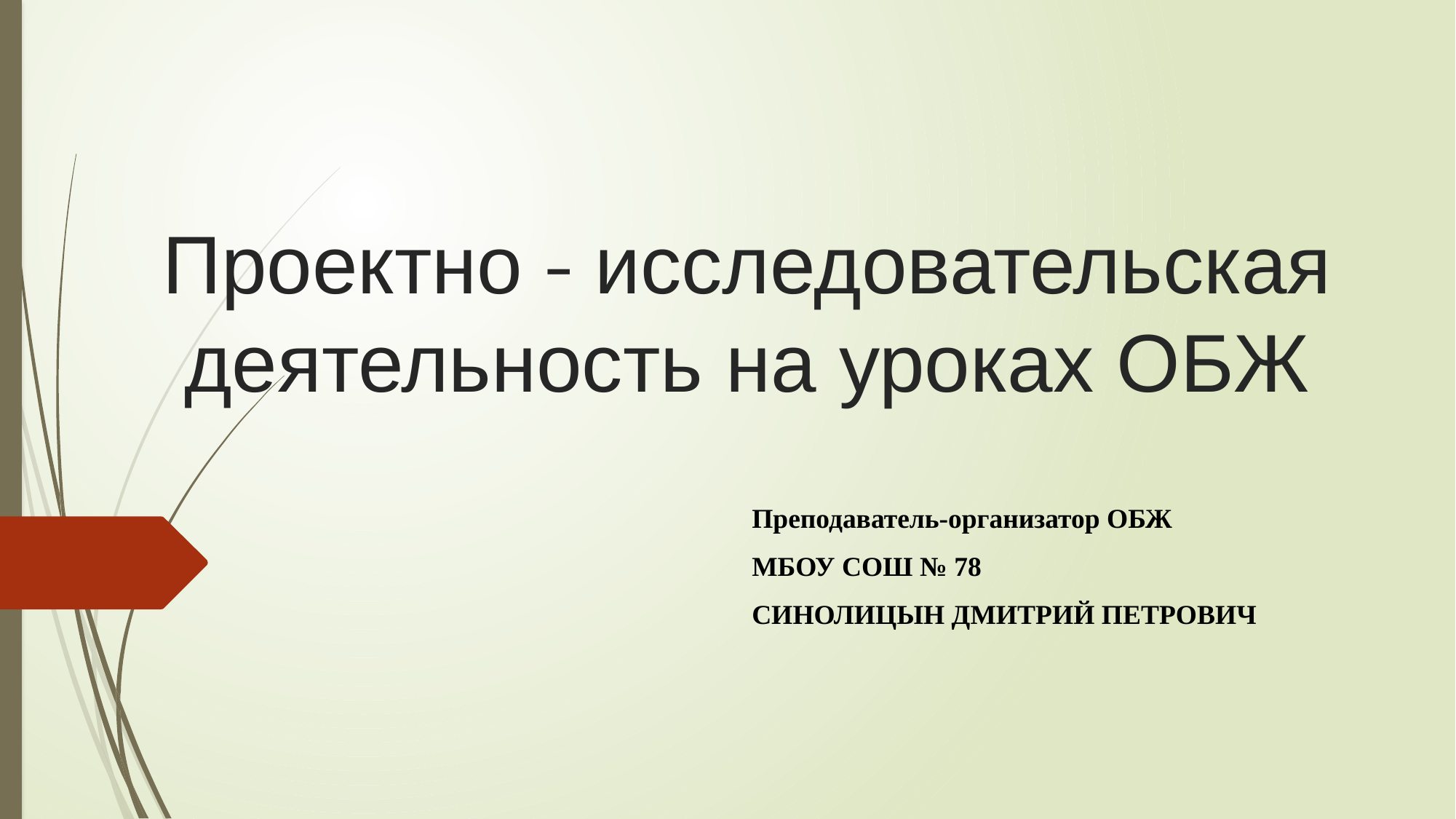

# Проектно - исследовательская деятельность на уроках ОБЖ
Преподаватель-организатор ОБЖ
МБОУ СОШ № 78
СИНОЛИЦЫН ДМИТРИЙ ПЕТРОВИЧ